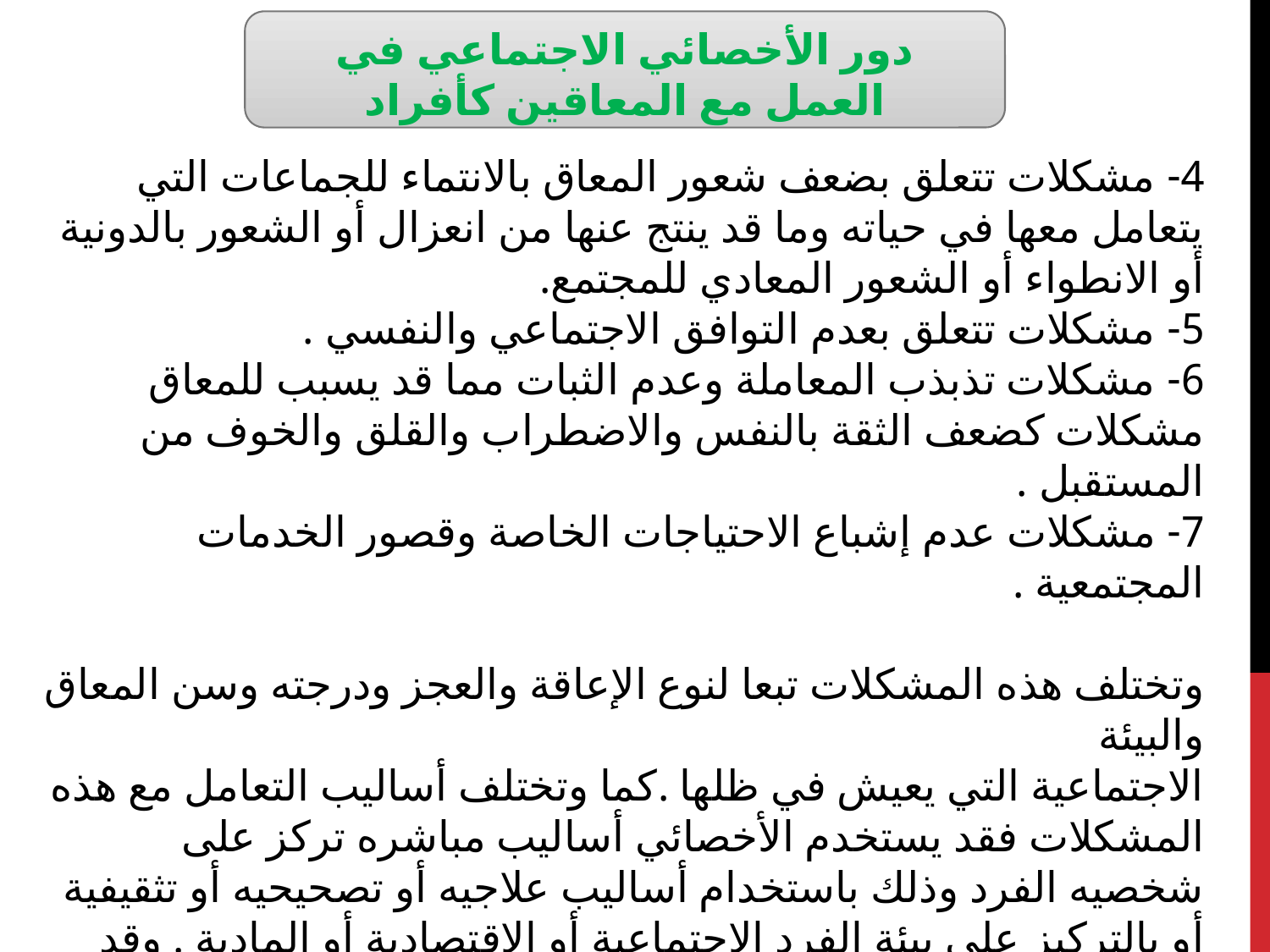

دور الأخصائي الاجتماعي في العمل مع المعاقين كأفراد
4- مشكلات تتعلق بضعف شعور المعاق بالانتماء للجماعات التي يتعامل معها في حياته وما قد ينتج عنها من انعزال أو الشعور بالدونية أو الانطواء أو الشعور المعادي للمجتمع.
5- مشكلات تتعلق بعدم التوافق الاجتماعي والنفسي .
6- مشكلات تذبذب المعاملة وعدم الثبات مما قد يسبب للمعاق مشكلات كضعف الثقة بالنفس والاضطراب والقلق والخوف من المستقبل .
7- مشكلات عدم إشباع الاحتياجات الخاصة وقصور الخدمات المجتمعية .

وتختلف هذه المشكلات تبعا لنوع الإعاقة والعجز ودرجته وسن المعاق والبيئة
الاجتماعية التي يعيش في ظلها .كما وتختلف أساليب التعامل مع هذه المشكلات فقد يستخدم الأخصائي أساليب مباشره تركز على شخصيه الفرد وذلك باستخدام أساليب علاجيه أو تصحيحيه أو تثقيفية أو بالتركيز على بيئة الفرد الاجتماعية أو الاقتصادية أو المادية . وقد يستخدم الأخصائي أساليب غير مباشره في التعامل مع هذه المشكلات من خلال أساليب خدمه الجماعة أو خدمه المجتمع .